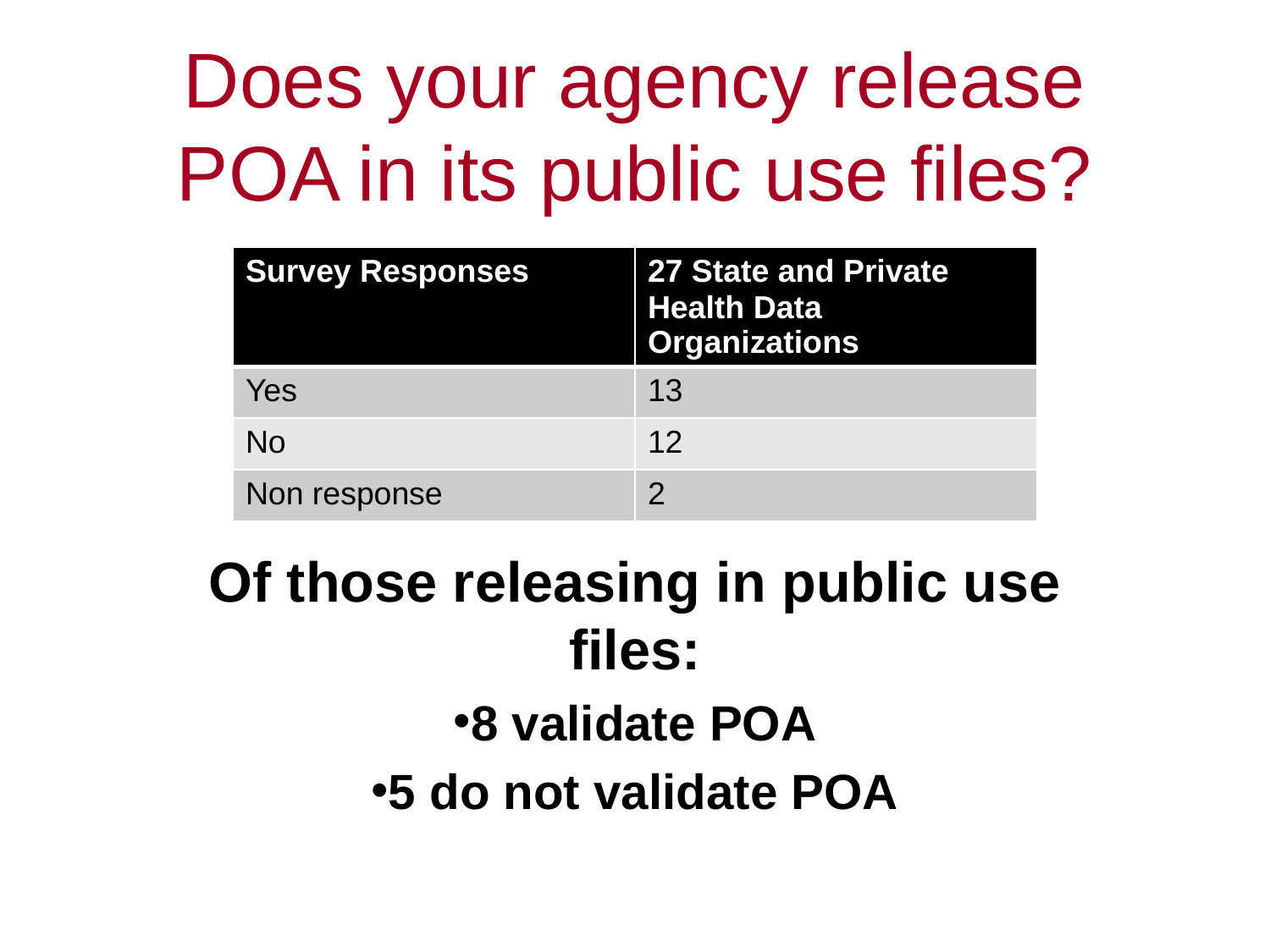

# Does your agency release POA in its public use files?
| Survey Responses | 27 State and Private Health Data Organizations |
| --- | --- |
| Yes | 13 |
| No | 12 |
| Non response | 2 |
Of those releasing in public use files:
8 validate POA
5 do not validate POA